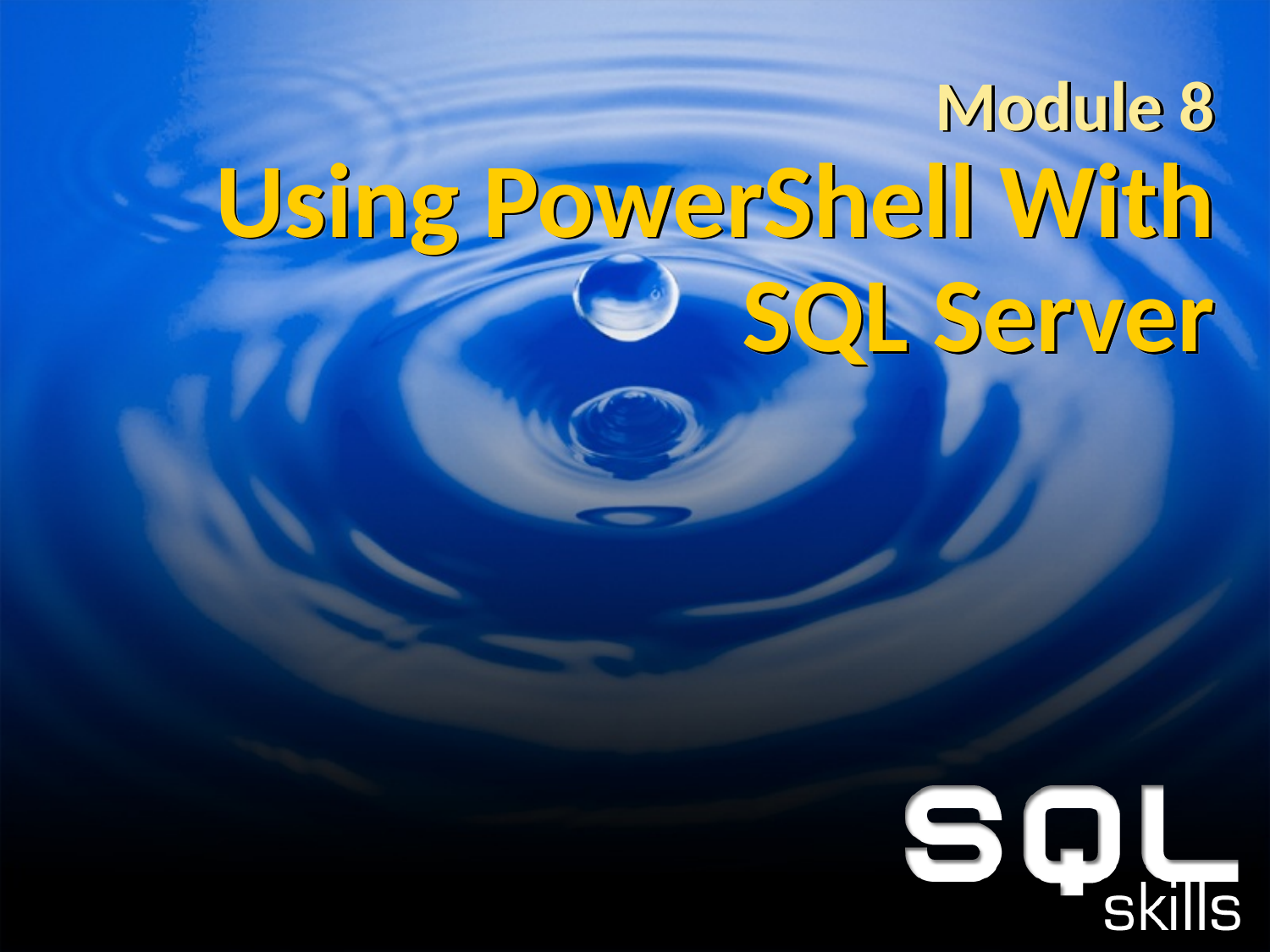

# Module 8 Using PowerShell With SQL Server